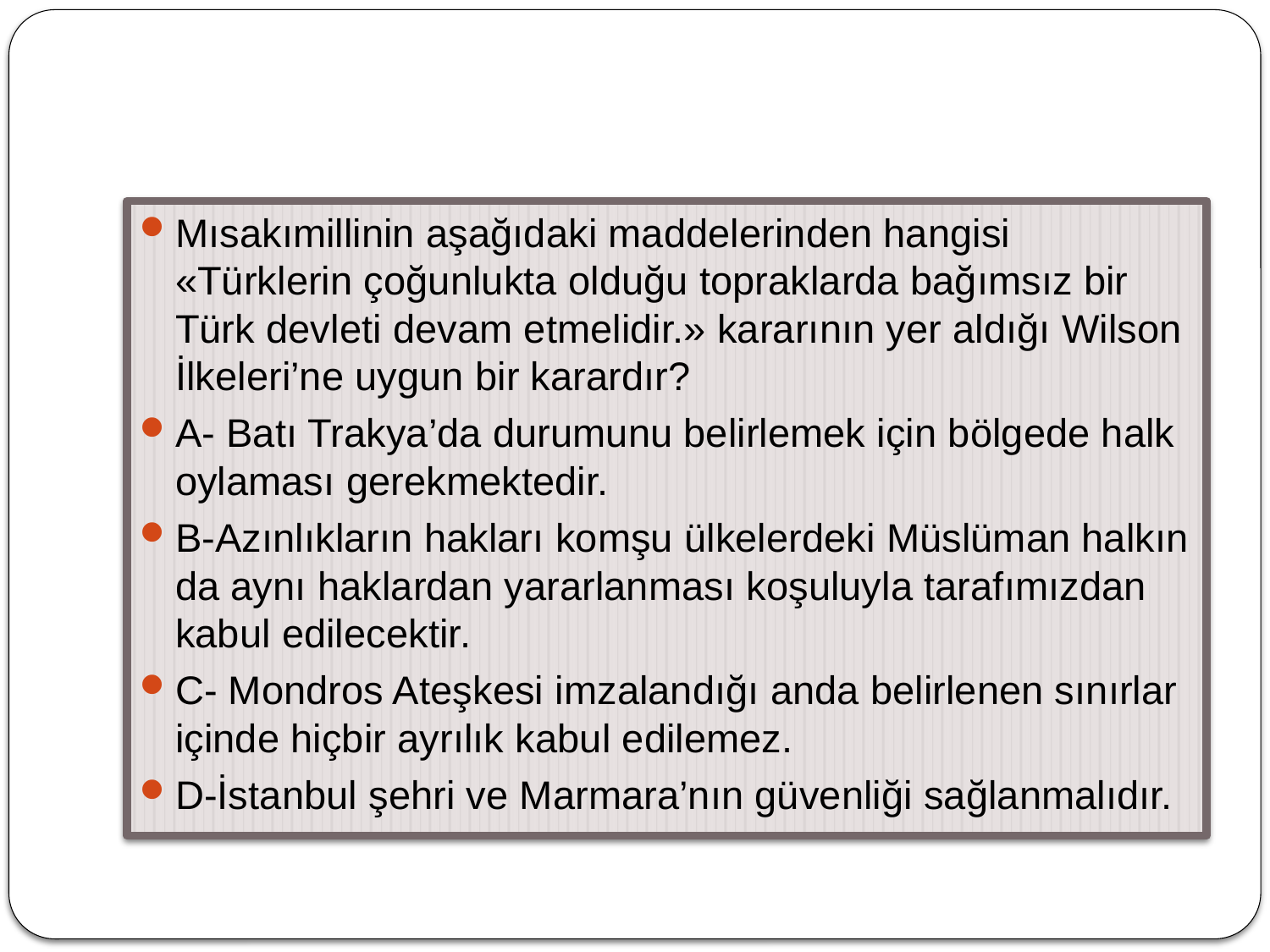

#
Mısakımillinin aşağıdaki maddelerinden hangisi «Türklerin çoğunlukta olduğu topraklarda bağımsız bir Türk devleti devam etmelidir.» kararının yer aldığı Wilson İlkeleri’ne uygun bir karardır?
A- Batı Trakya’da durumunu belirlemek için bölgede halk oylaması gerekmektedir.
B-Azınlıkların hakları komşu ülkelerdeki Müslüman halkın da aynı haklardan yararlanması koşuluyla tarafımızdan kabul edilecektir.
C- Mondros Ateşkesi imzalandığı anda belirlenen sınırlar içinde hiçbir ayrılık kabul edilemez.
D-İstanbul şehri ve Marmara’nın güvenliği sağlanmalıdır.